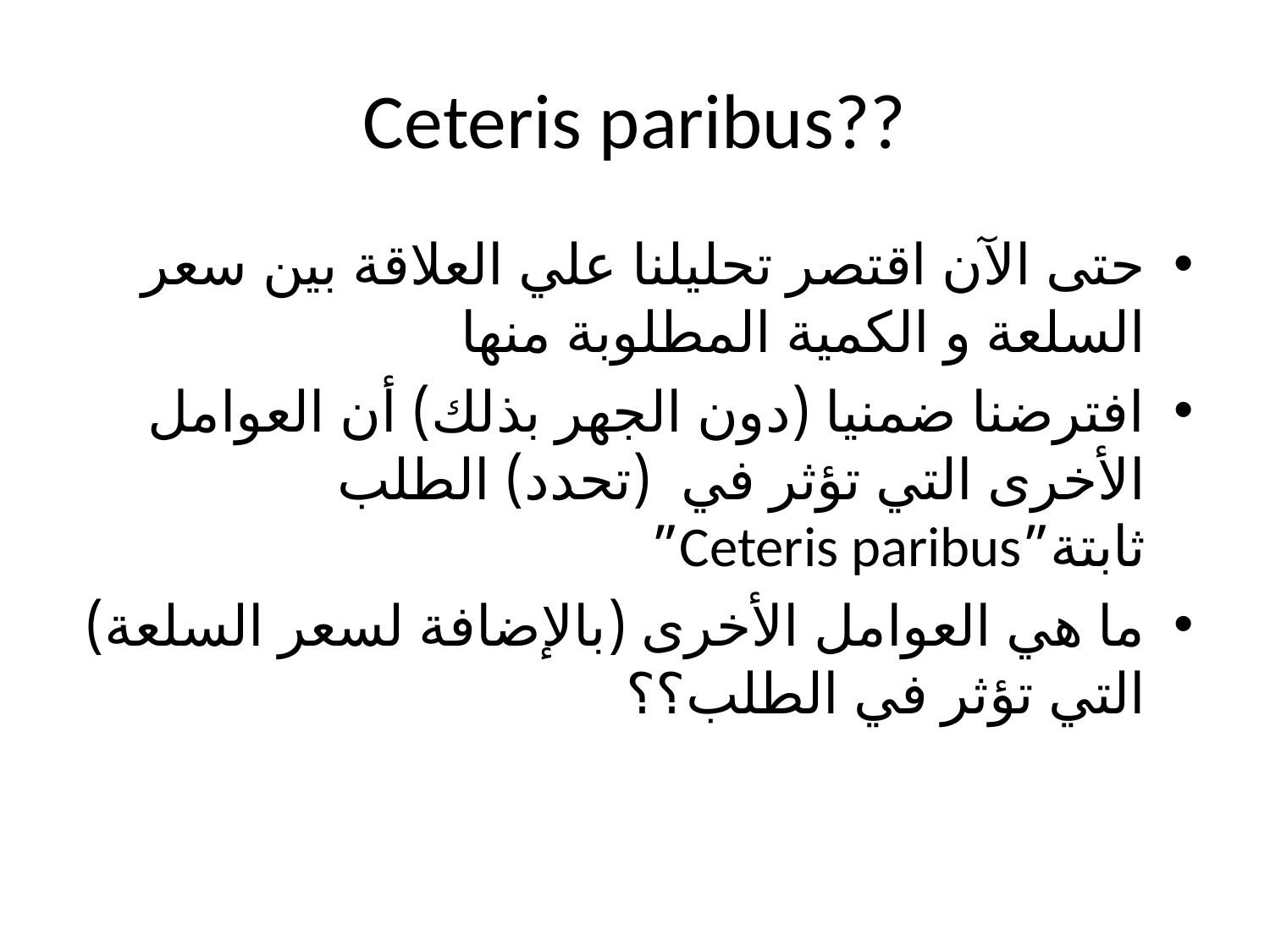

# Ceteris paribus??
حتى الآن اقتصر تحليلنا علي العلاقة بين سعر السلعة و الكمية المطلوبة منها
افترضنا ضمنيا (دون الجهر بذلك) أن العوامل الأخرى التي تؤثر في  (تحدد) الطلب ثابتة”Ceteris paribus”
ما هي العوامل الأخرى (بالإضافة لسعر السلعة) التي تؤثر في الطلب؟؟